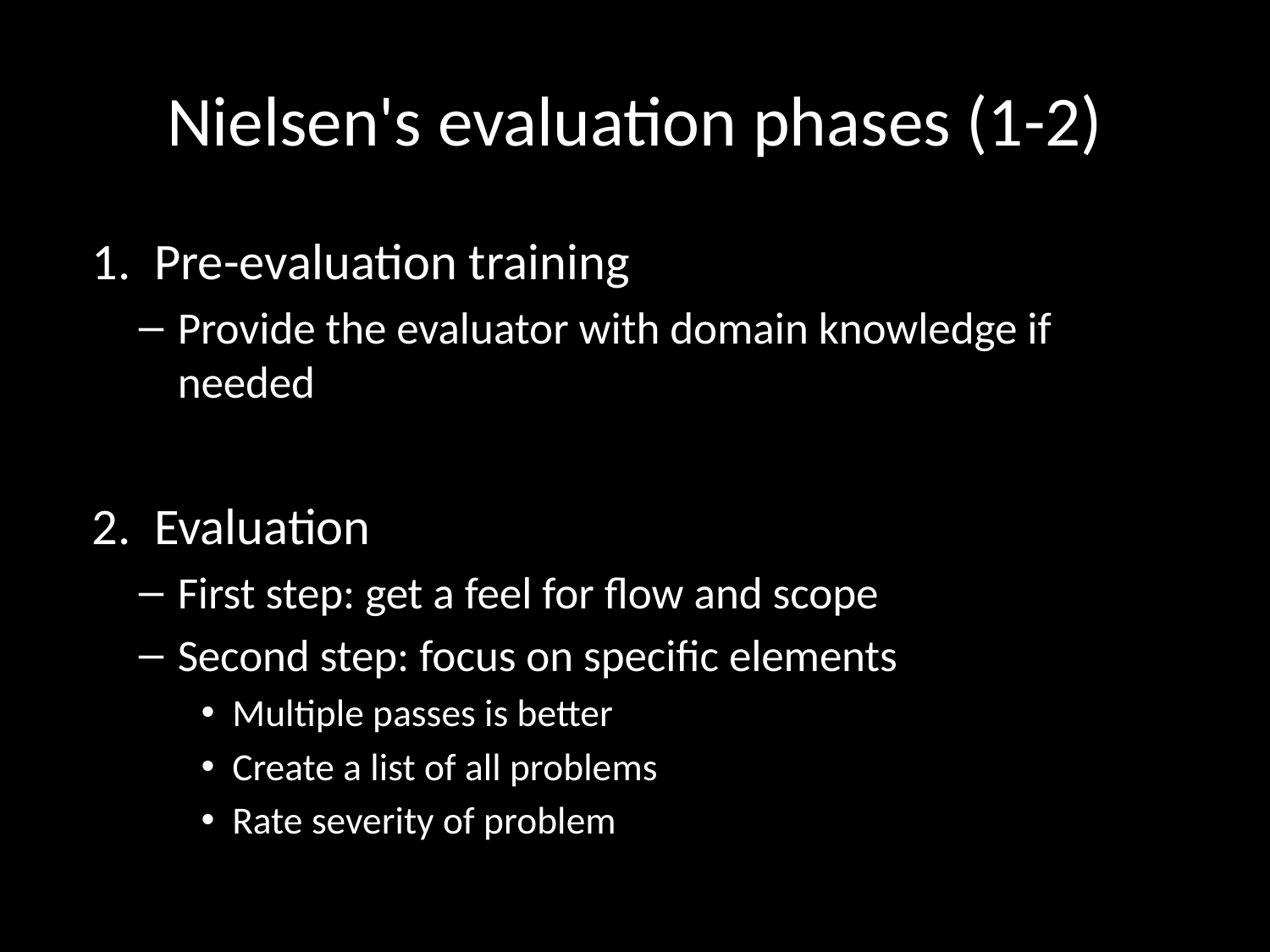

# Nielsen's evaluation phases (1-2)
Pre-evaluation training
Provide the evaluator with domain knowledge if needed

Evaluation
First step: get a feel for flow and scope
Second step: focus on specific elements
Multiple passes is better
Create a list of all problems
Rate severity of problem